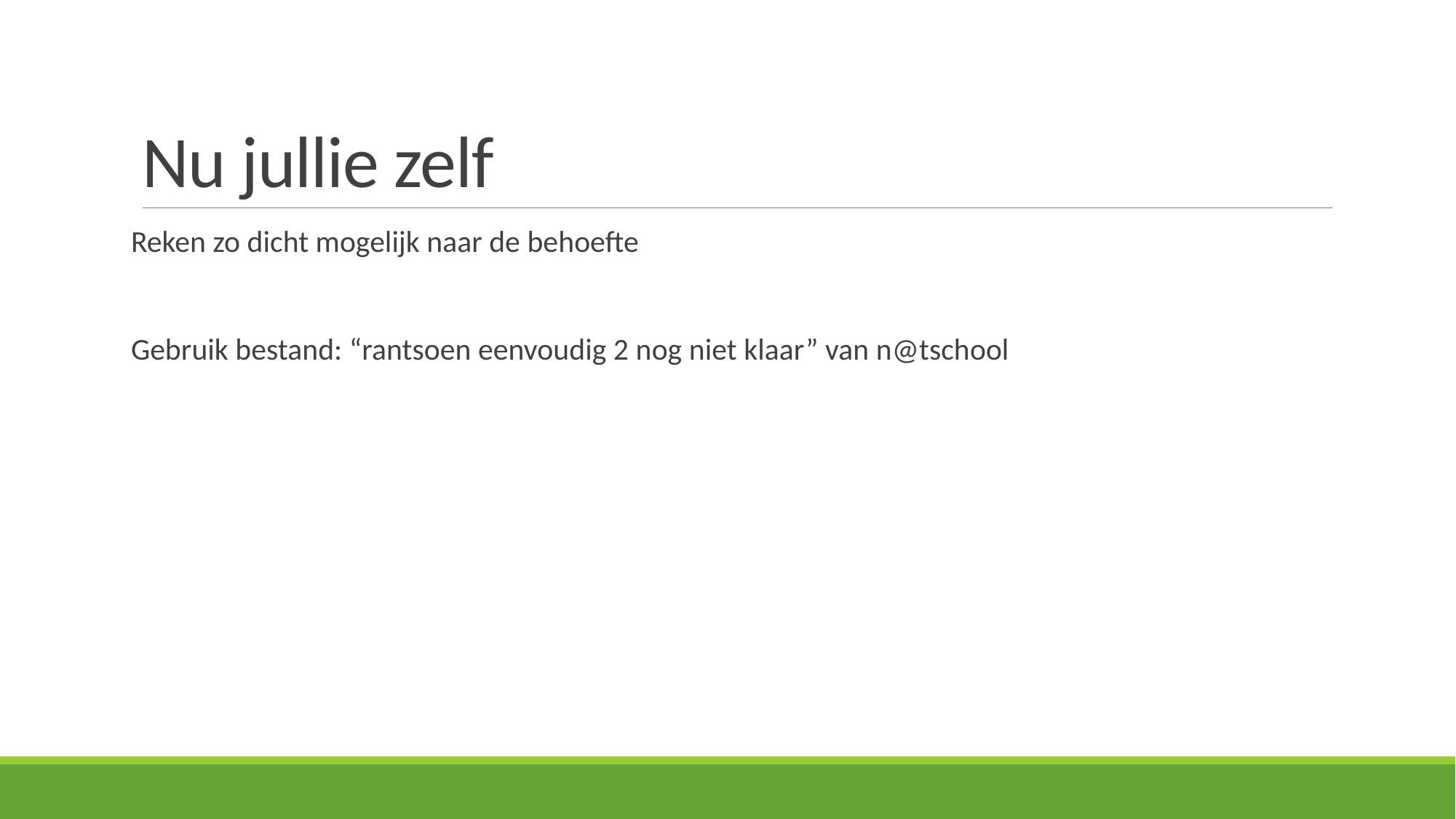

# Nu jullie zelf
Reken zo dicht mogelijk naar de behoefte

Gebruik bestand: “rantsoen eenvoudig 2 nog niet klaar” van n@tschool